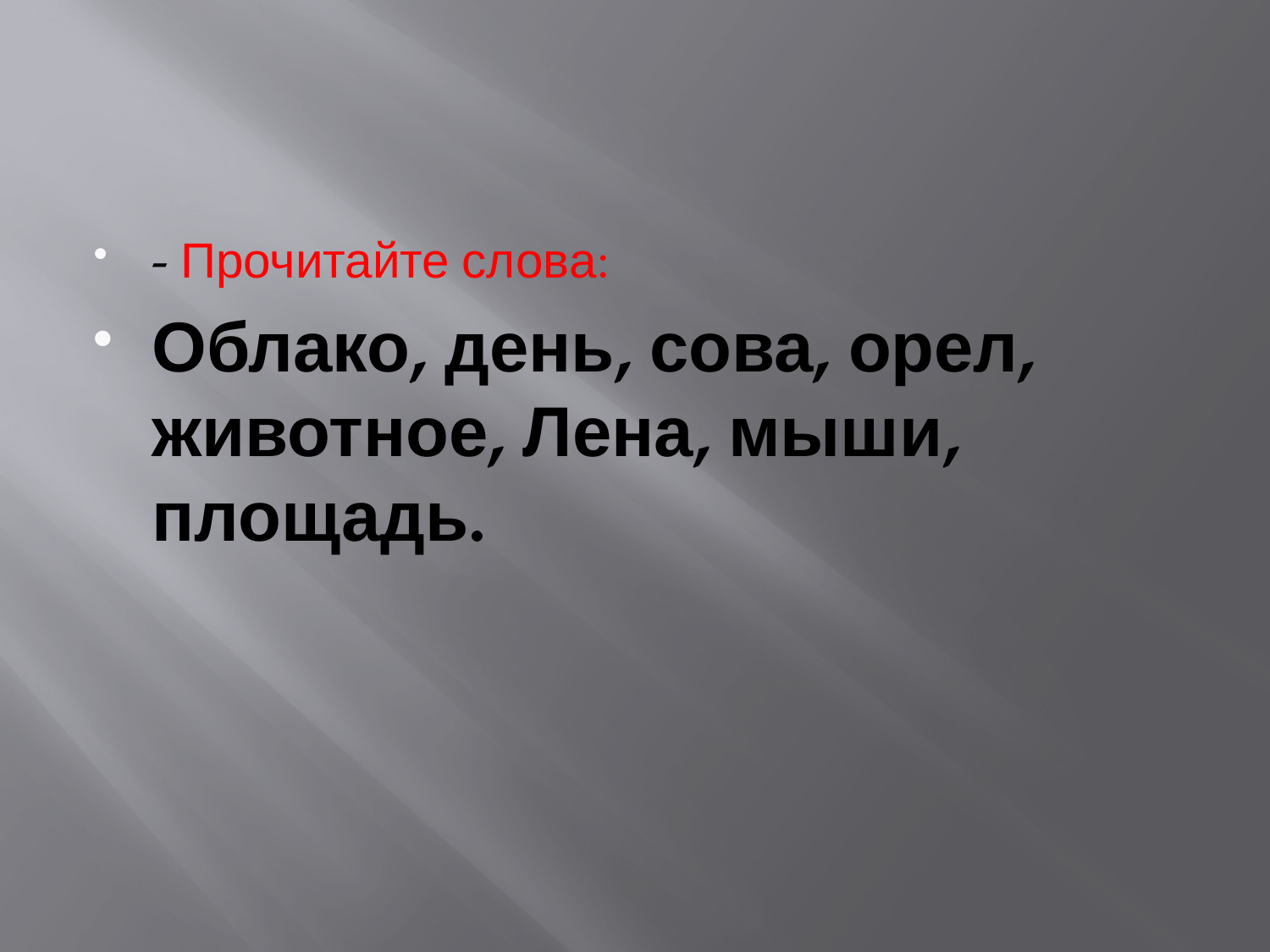

#
- Прочитайте слова:
Облако, день, сова, орел, животное, Лена, мыши, площадь.